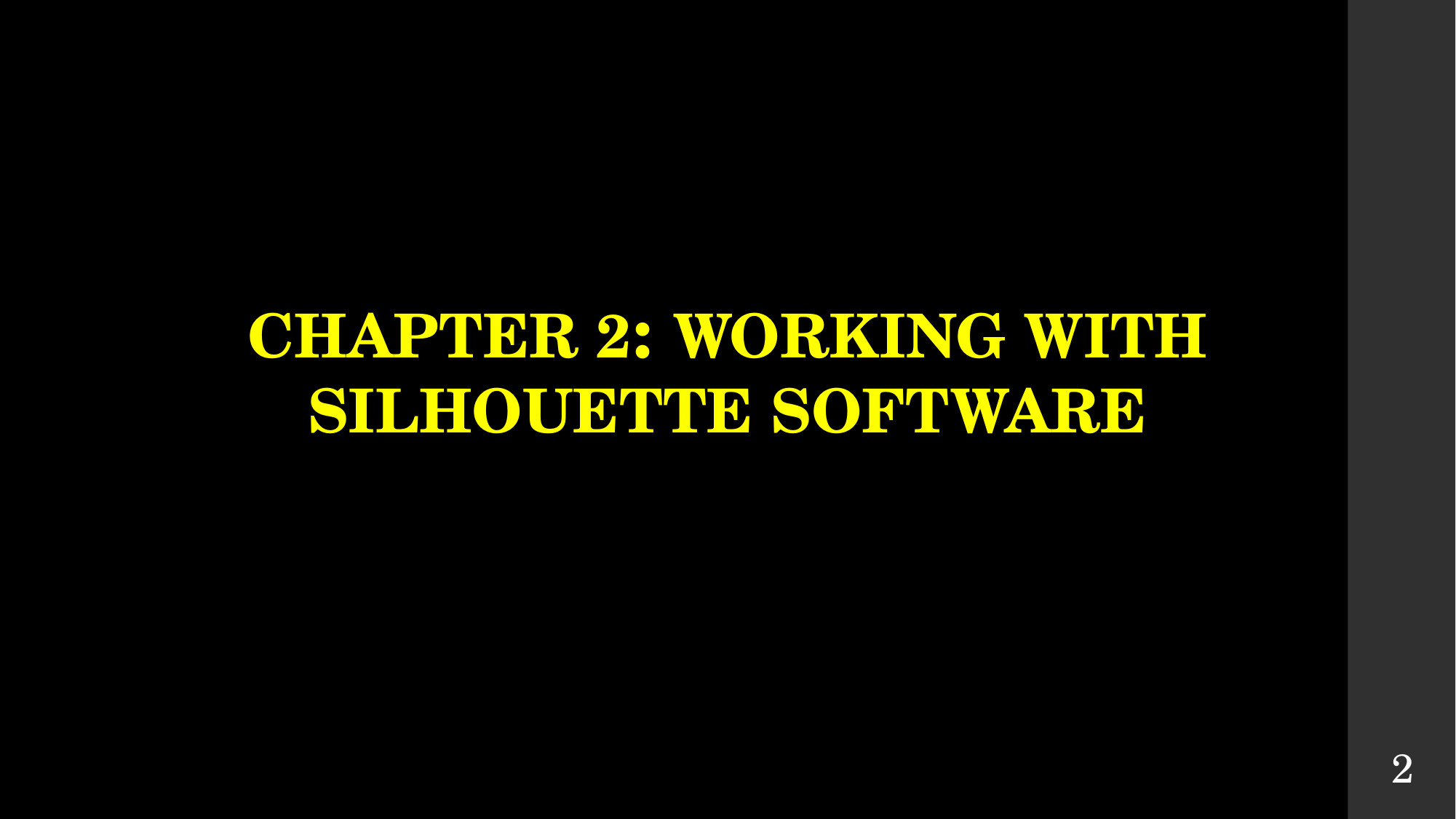

CHAPTER 2: WORKING WITH SILHOUETTE SOFTWARE
2